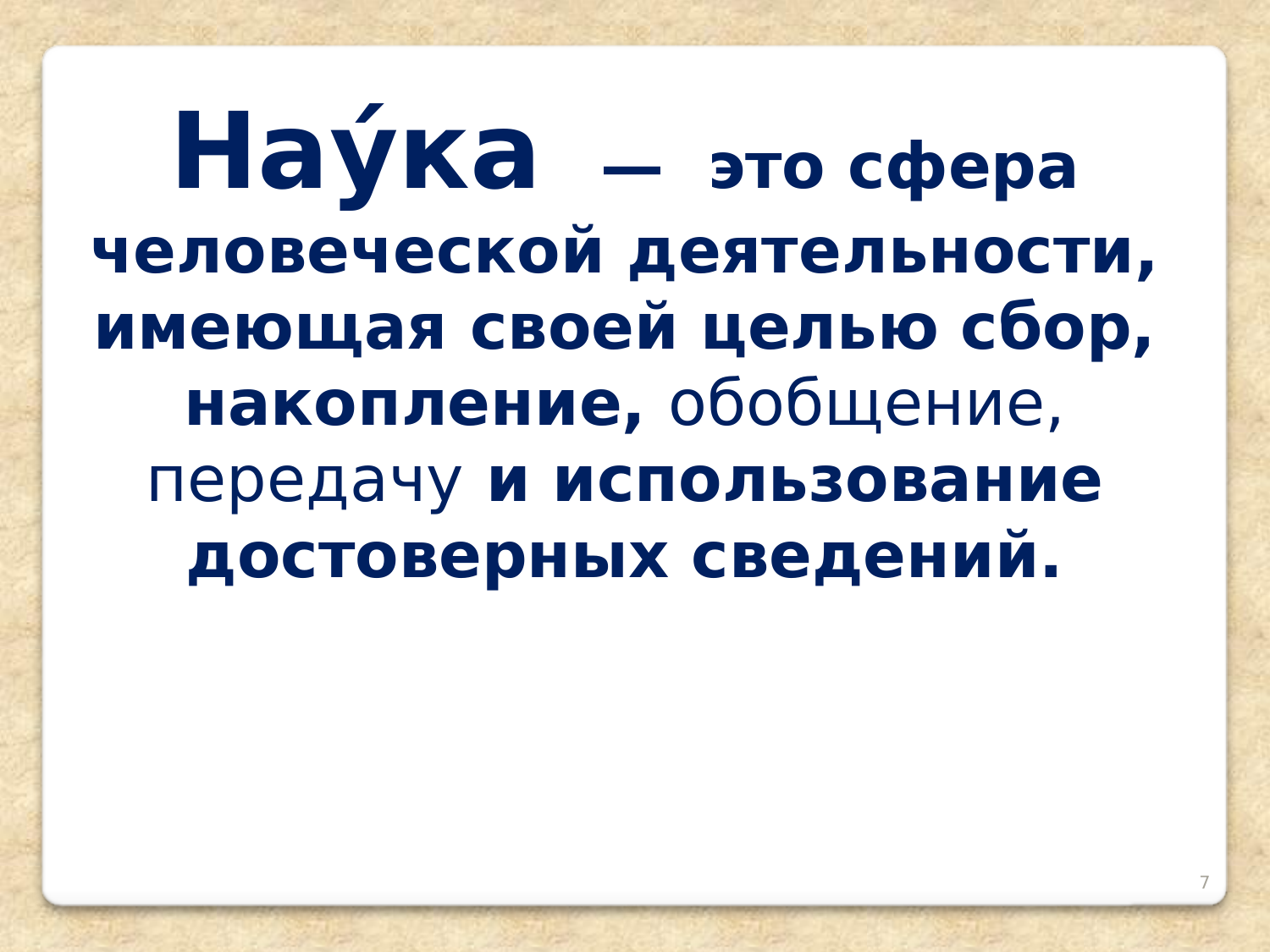

Нау́ка  —  это сфера человеческой деятельности, имеющая своей целью сбор, накопление, обобщение, передачу и использование достоверных сведений.
7